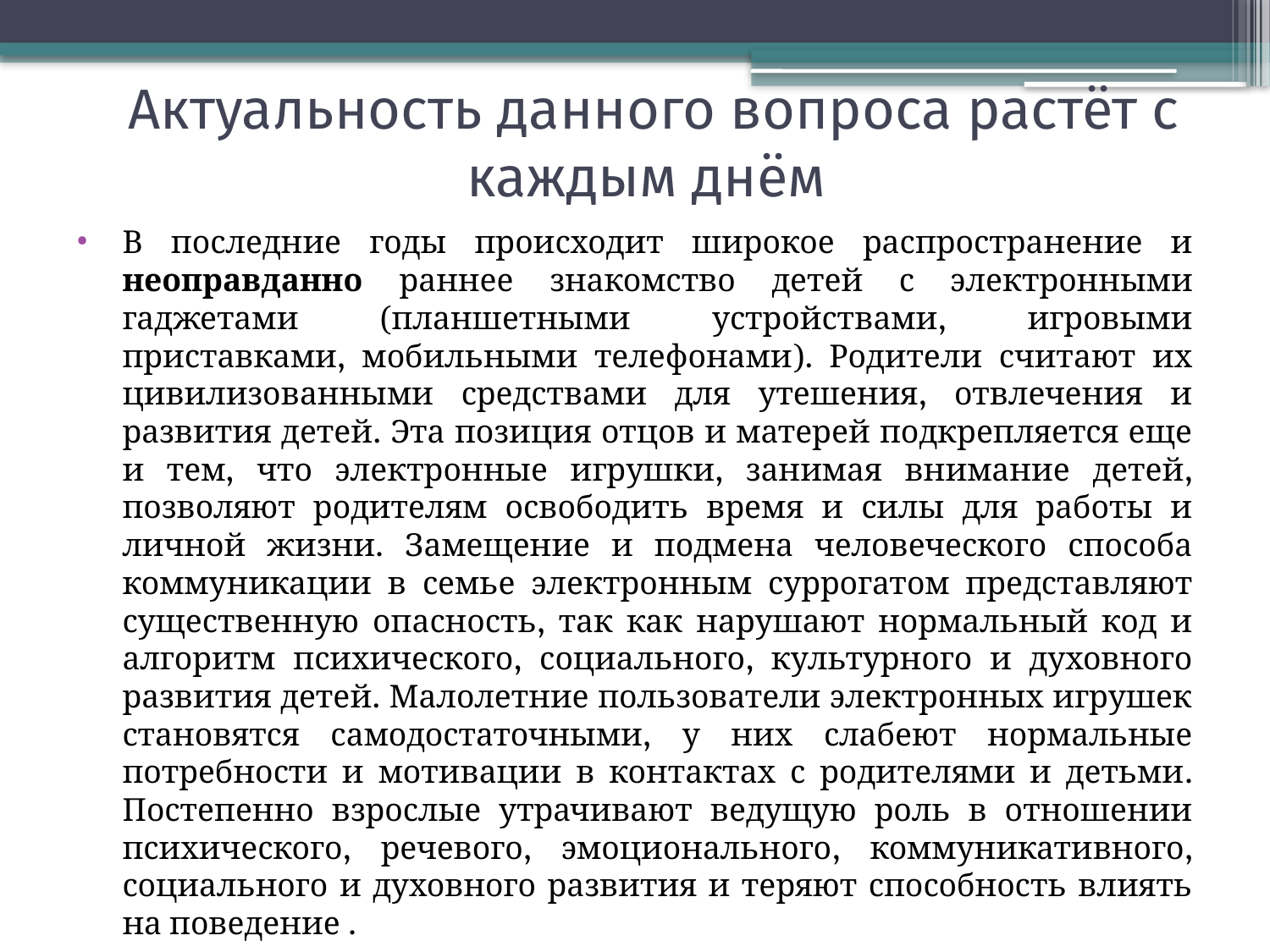

# Актуальность данного вопроса растёт с каждым днём
В последние годы происходит широкое распространение и неоправданно раннее знакомство детей с электронными гаджетами (планшетными устройствами, игровыми приставками, мобильными телефонами). Родители считают их цивилизованными средствами для утешения, отвлечения и развития детей. Эта позиция отцов и матерей подкрепляется еще и тем, что электронные игрушки, занимая внимание детей, позволяют родителям освободить время и силы для работы и личной жизни. Замещение и подмена человеческого способа коммуникации в семье электронным суррогатом представляют существенную опасность, так как нарушают нормальный код и алгоритм психического, социального, культурного и духовного развития детей. Малолетние пользователи электронных игрушек становятся самодостаточными, у них слабеют нормальные потребности и мотивации в контактах с родителями и детьми. Постепенно взрослые утрачивают ведущую роль в отношении психического, речевого, эмоционального, коммуникативного, социального и духовного развития и теряют способность влиять на поведение .